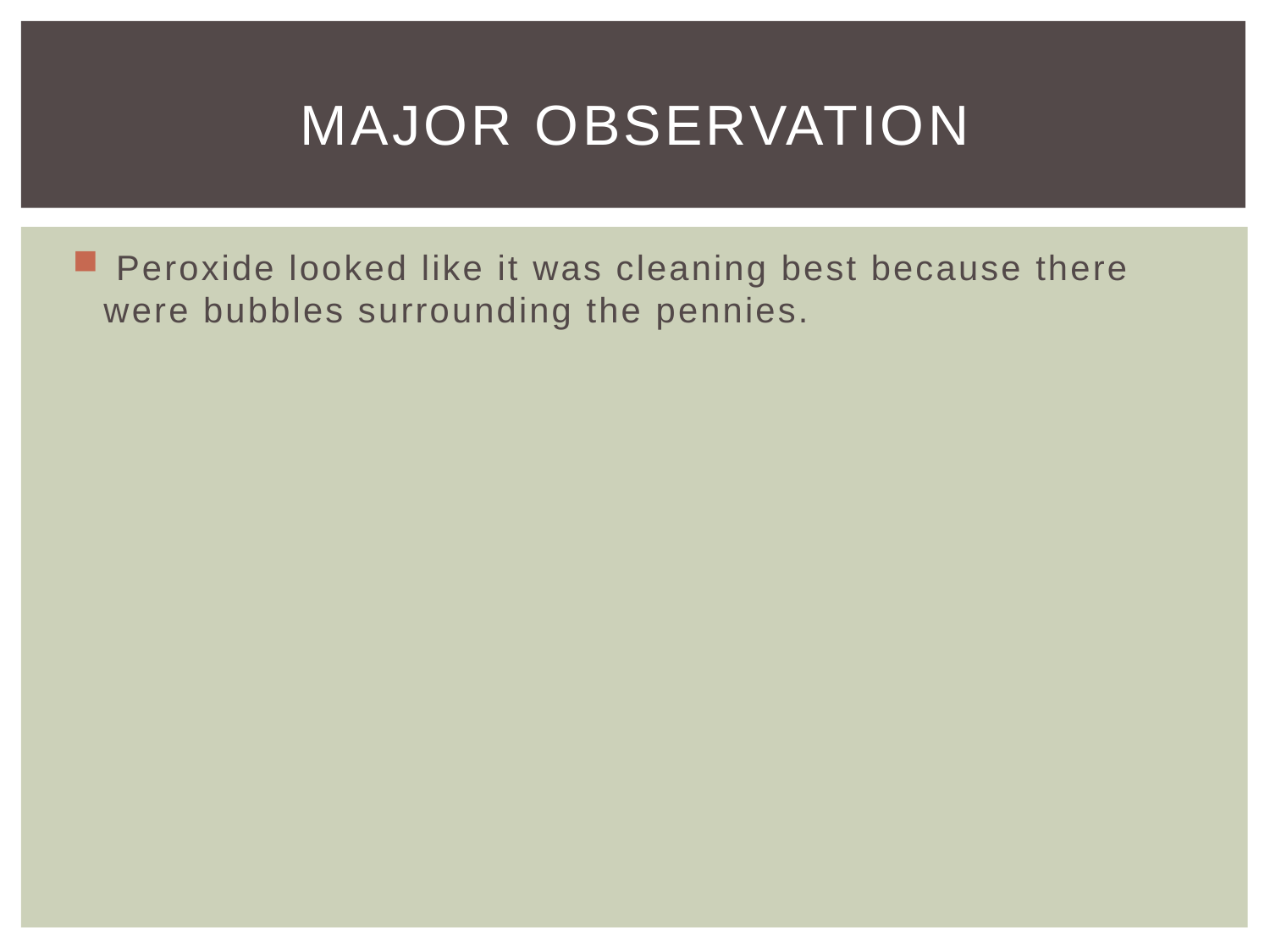

# Major observation
 Peroxide looked like it was cleaning best because there were bubbles surrounding the pennies.